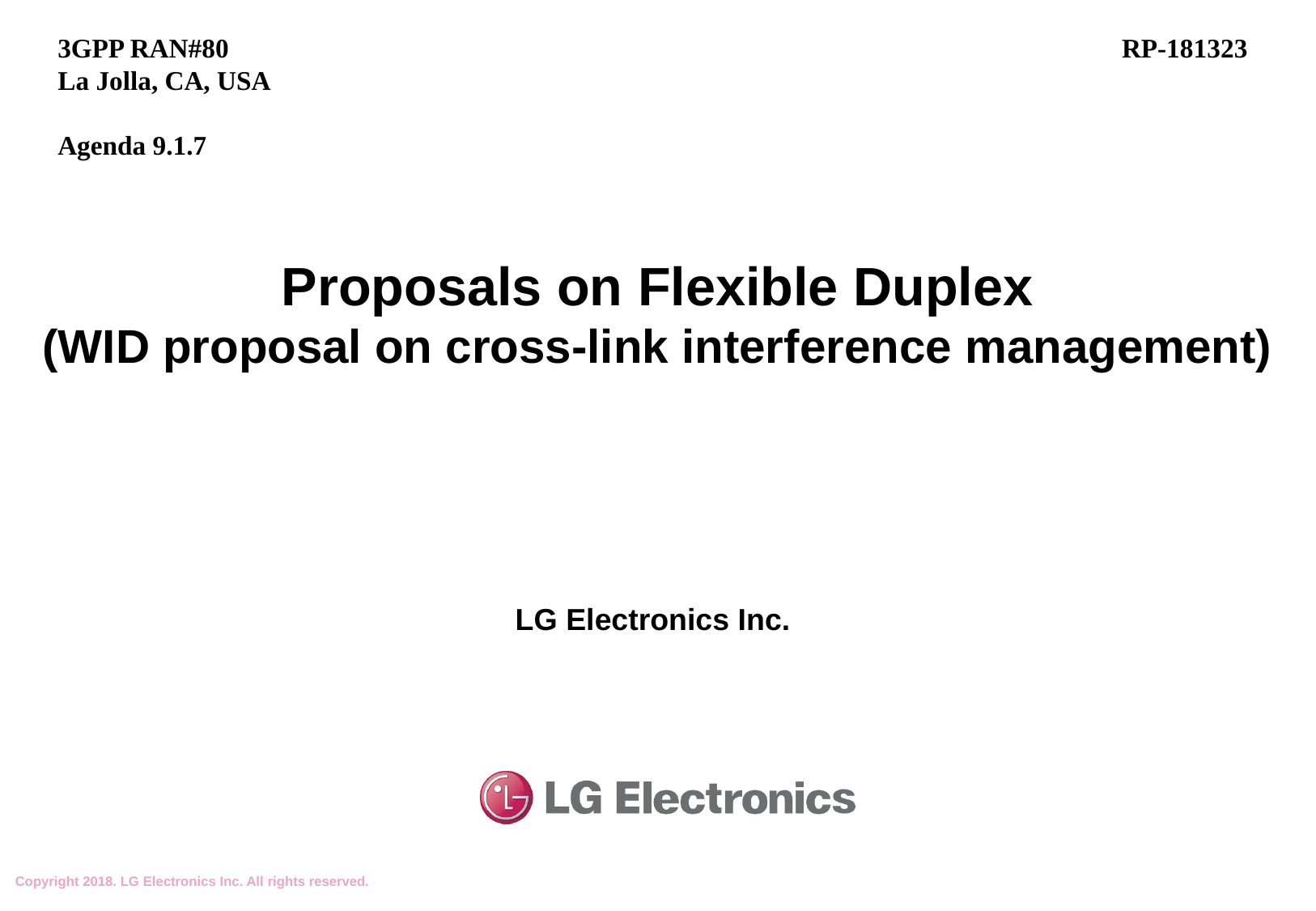

3GPP RAN#80
La Jolla, CA, USA

Agenda 9.1.7
RP-181323
# Proposals on Flexible Duplex (WID proposal on cross-link interference management)

LG Electronics Inc.